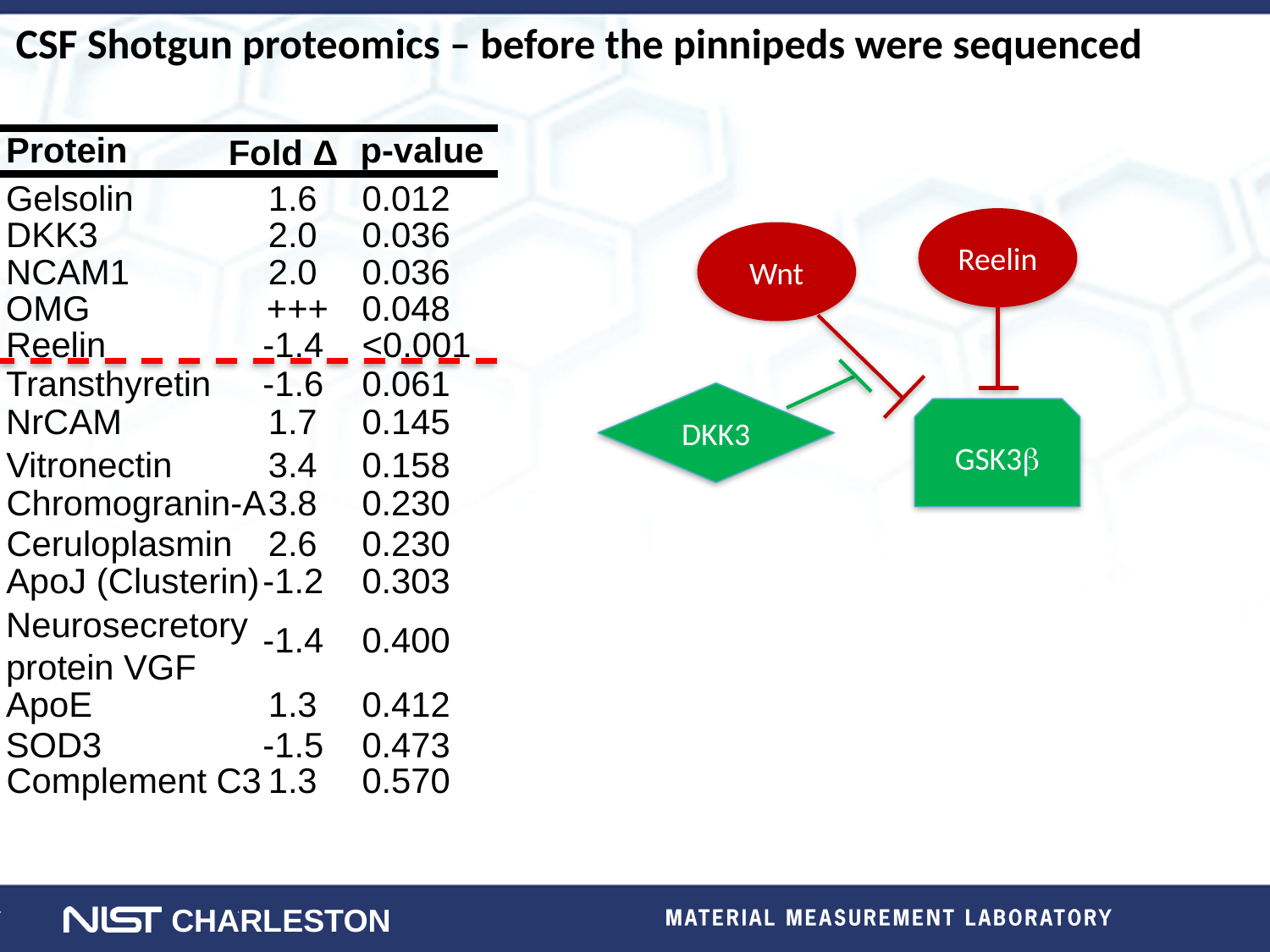

CSF Shotgun proteomics – before the pinnipeds were sequenced

Protein
p-value
Fold Δ

Gelsolin
1.6
0.012
Reelin
DKK3
2.0
0.036
Wnt
NCAM1
2.0
0.036
OMG
+++
0.048
Reelin
-1.4
<0.001
Transthyretin
-1.6
0.061
DKK3
GSK3β
NrCAM
1.7
0.145
Vitronectin
3.4
0.158
Chromogranin-A
3.8
0.230
Ceruloplasmin
2.6
0.230
ApoJ (Clusterin)
-1.2
0.303
Neurosecretory
protein VGF
-1.4
0.400
ApoE
1.3
0.412
SOD3
-1.5
0.473
Complement C3
1.3
0.570